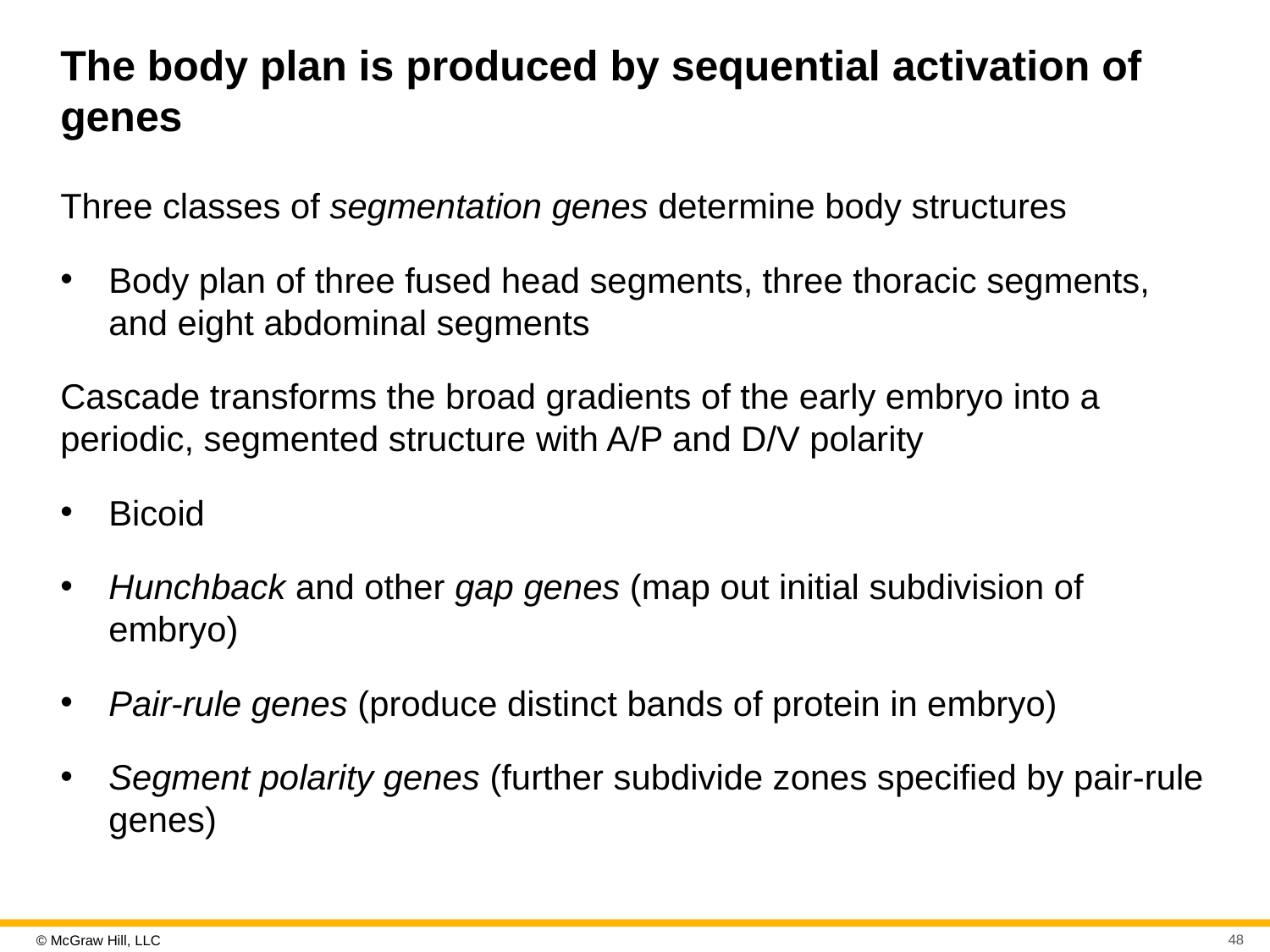

# The body plan is produced by sequential activation of genes
Three classes of segmentation genes determine body structures
Body plan of three fused head segments, three thoracic segments, and eight abdominal segments
Cascade transforms the broad gradients of the early embryo into a periodic, segmented structure with A/P and D/V polarity
Bicoid
Hunchback and other gap genes (map out initial subdivision of embryo)
Pair-rule genes (produce distinct bands of protein in embryo)
Segment polarity genes (further subdivide zones specified by pair-rule genes)
48